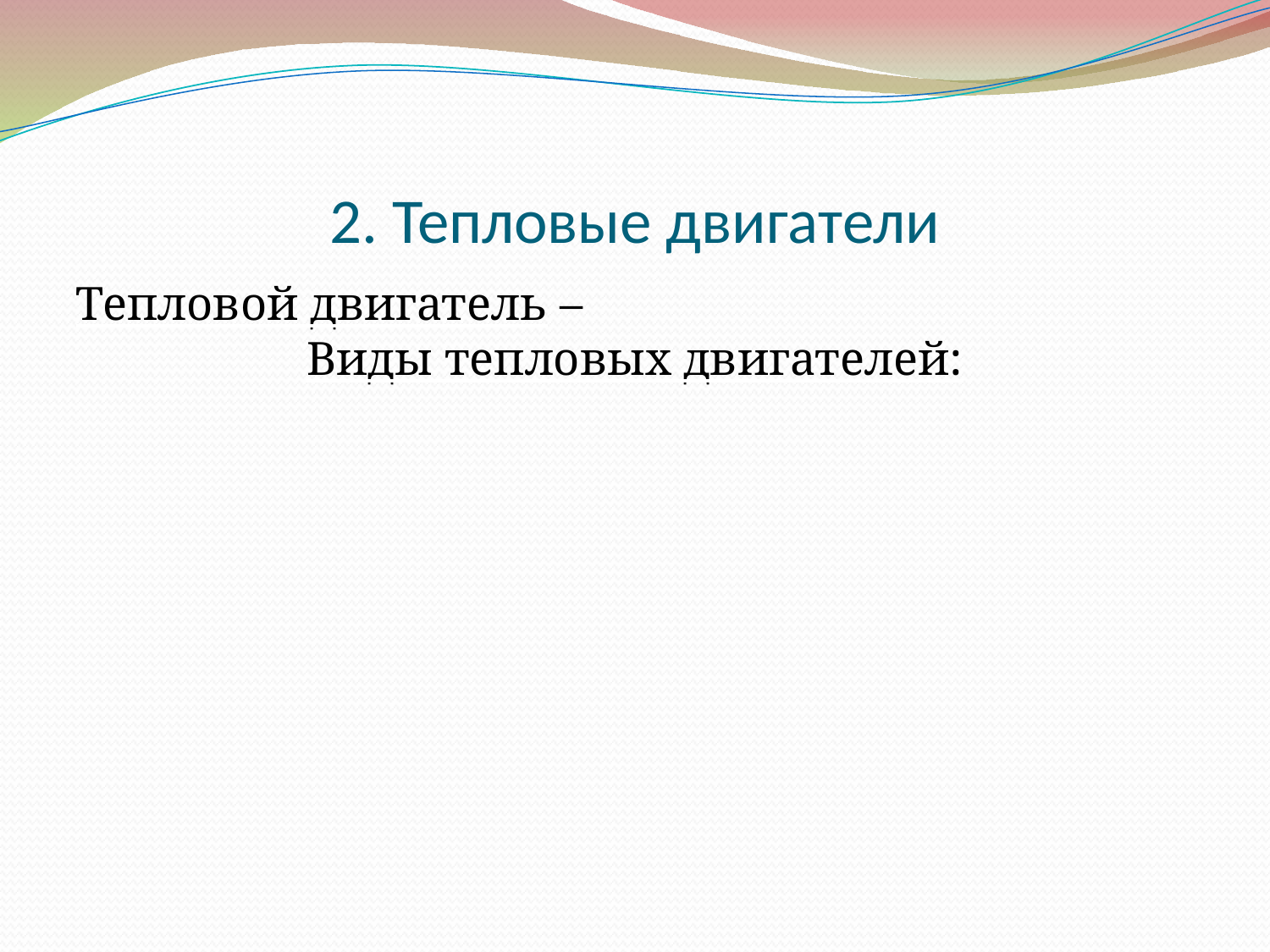

2. Тепловые двигатели
Тепловой двигатель –
Виды тепловых двигателей: